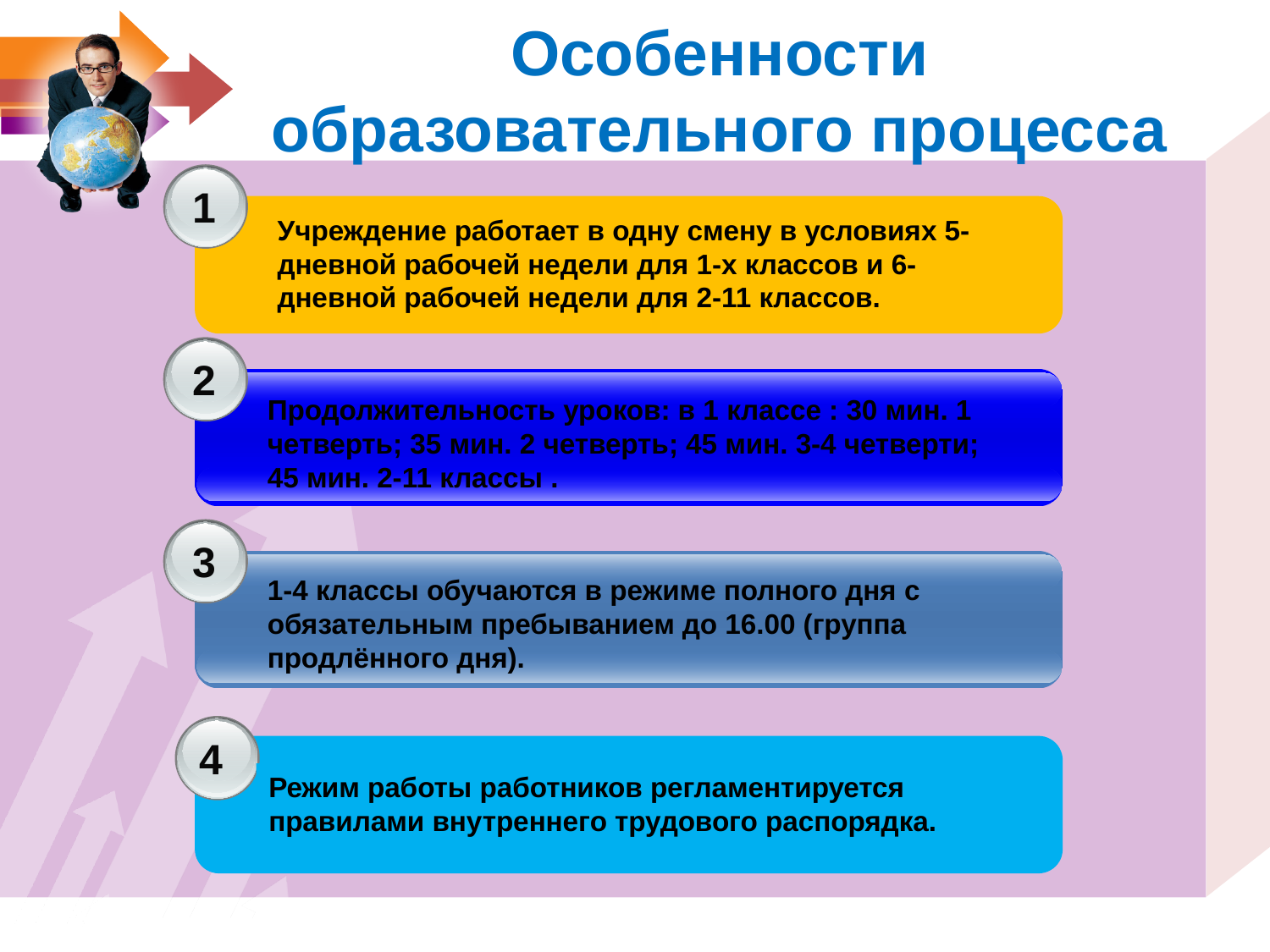

Особенности образовательного процесса

1

Учреждение работает в одну смену в условиях 5-дневной рабочей недели для 1-х классов и 6-дневной рабочей недели для 2-11 классов.

2

Продолжительность уроков: в 1 классе : 30 мин. 1 четверть; 35 мин. 2 четверть; 45 мин. 3-4 четверти;
45 мин. 2-11 классы .

3

1-4 классы обучаются в режиме полного дня с обязательным пребыванием до 16.00 (группа продлённого дня).

4

Режим работы работников регламентируется правилами внутреннего трудового распорядка.